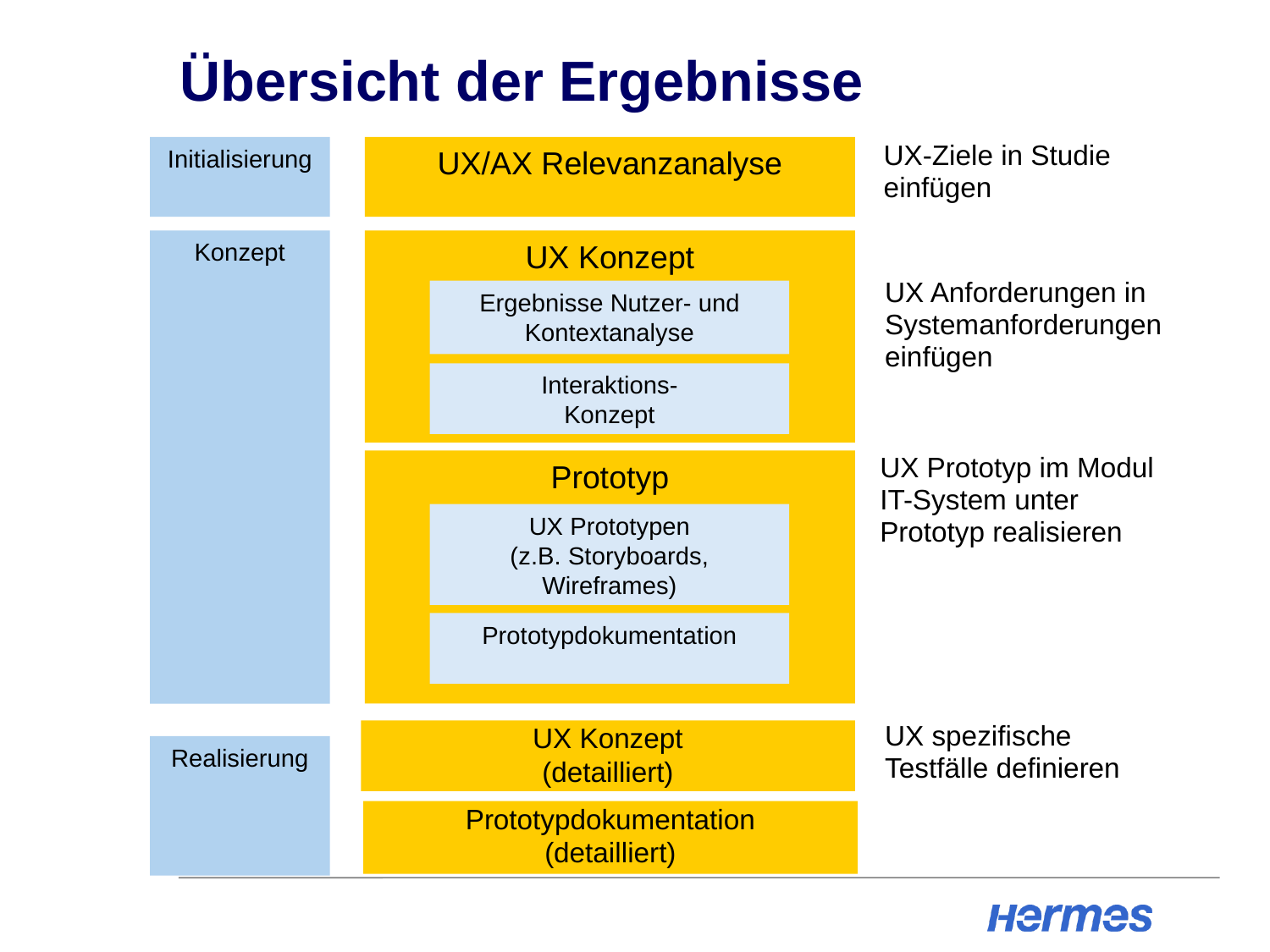

# Übersicht der Ergebnisse
Initialisierung
UX/AX Relevanzanalyse
UX-Ziele in Studie einfügen
UX Konzept
Konzept
UX Anforderungen in Systemanforderungen einfügen
Ergebnisse Nutzer- und Kontextanalyse

Interaktions-
Konzept
Prototyp
UX Prototyp im Modul IT-System unter Prototyp realisieren
UX Prototypen
(z.B. Storyboards, Wireframes)
Prototypdokumentation
UX Konzept
(detailliert)
UX spezifische Testfälle definieren
Realisierung
Prototypdokumentation
(detailliert)